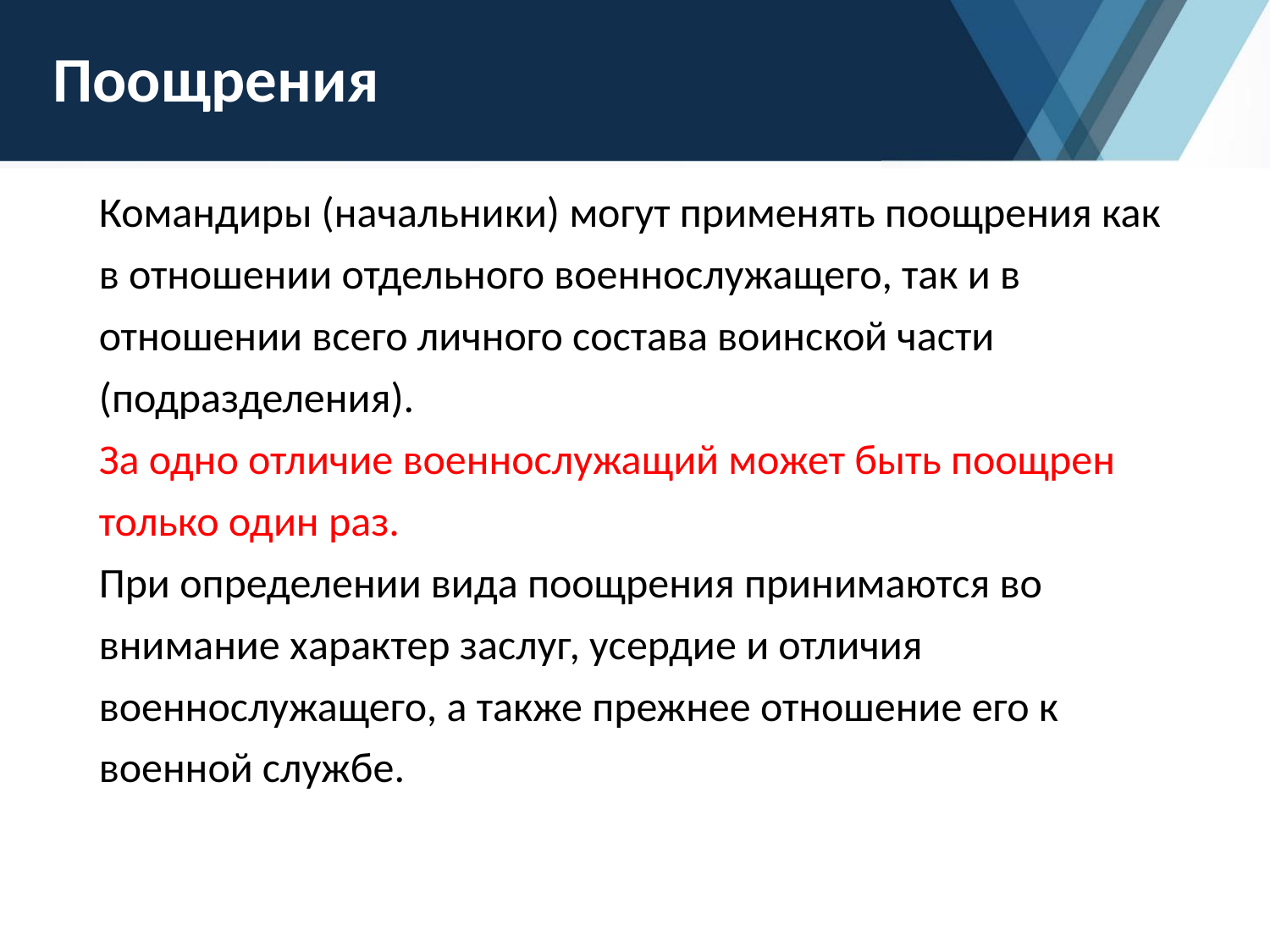

# Поощрения
Командиры (начальники) могут применять поощрения как в отношении отдельного военнослужащего, так и в отношении всего личного состава воинской части (подразделения).
За одно отличие военнослужащий может быть поощрен только один раз.
При определении вида поощрения принимаются во внимание характер заслуг, усердие и отличия военнослужащего, а также прежнее отношение его к военной службе.